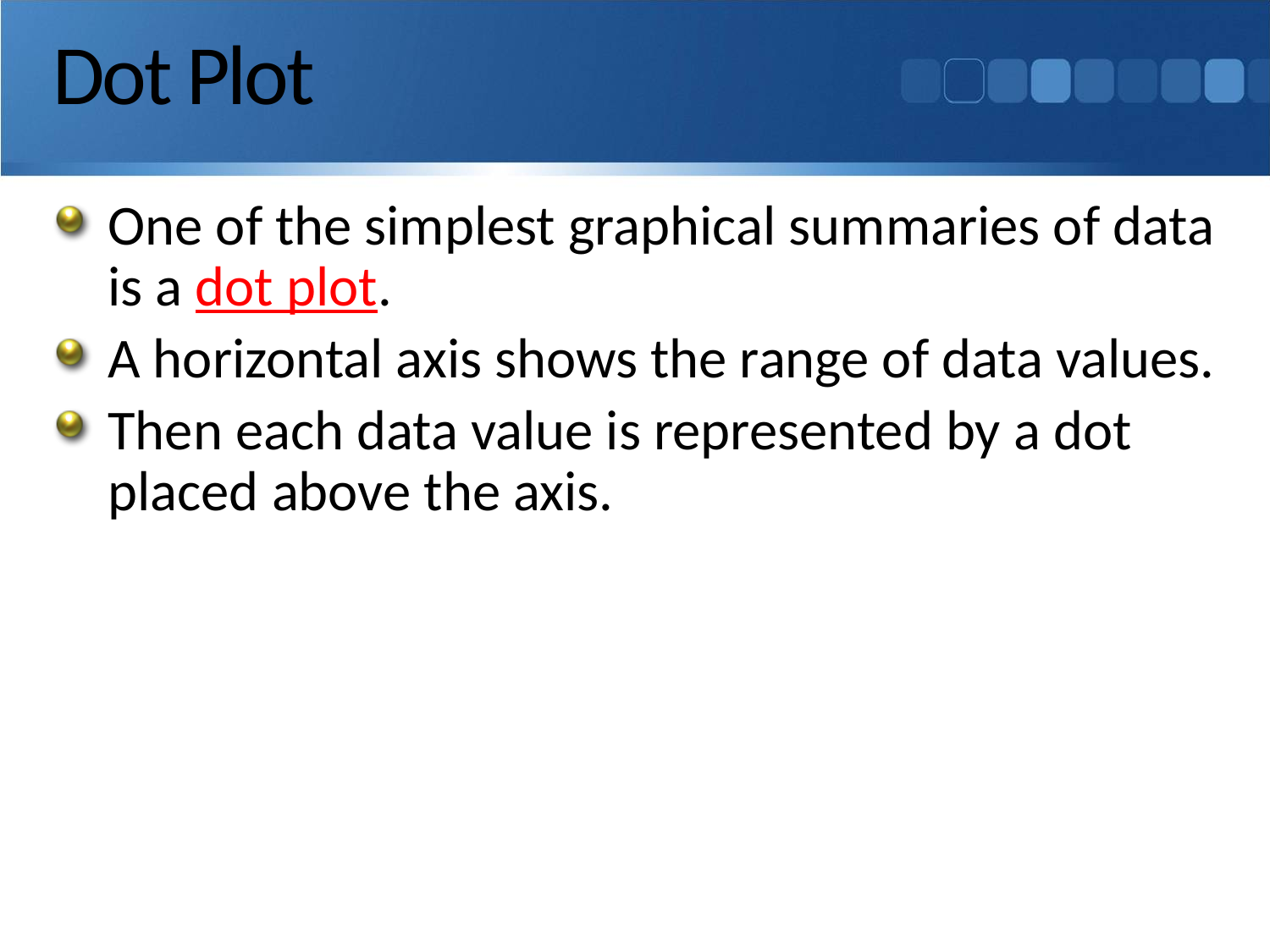

# Dot Plot
One of the simplest graphical summaries of data is a dot plot.
A horizontal axis shows the range of data values.
Then each data value is represented by a dot placed above the axis.